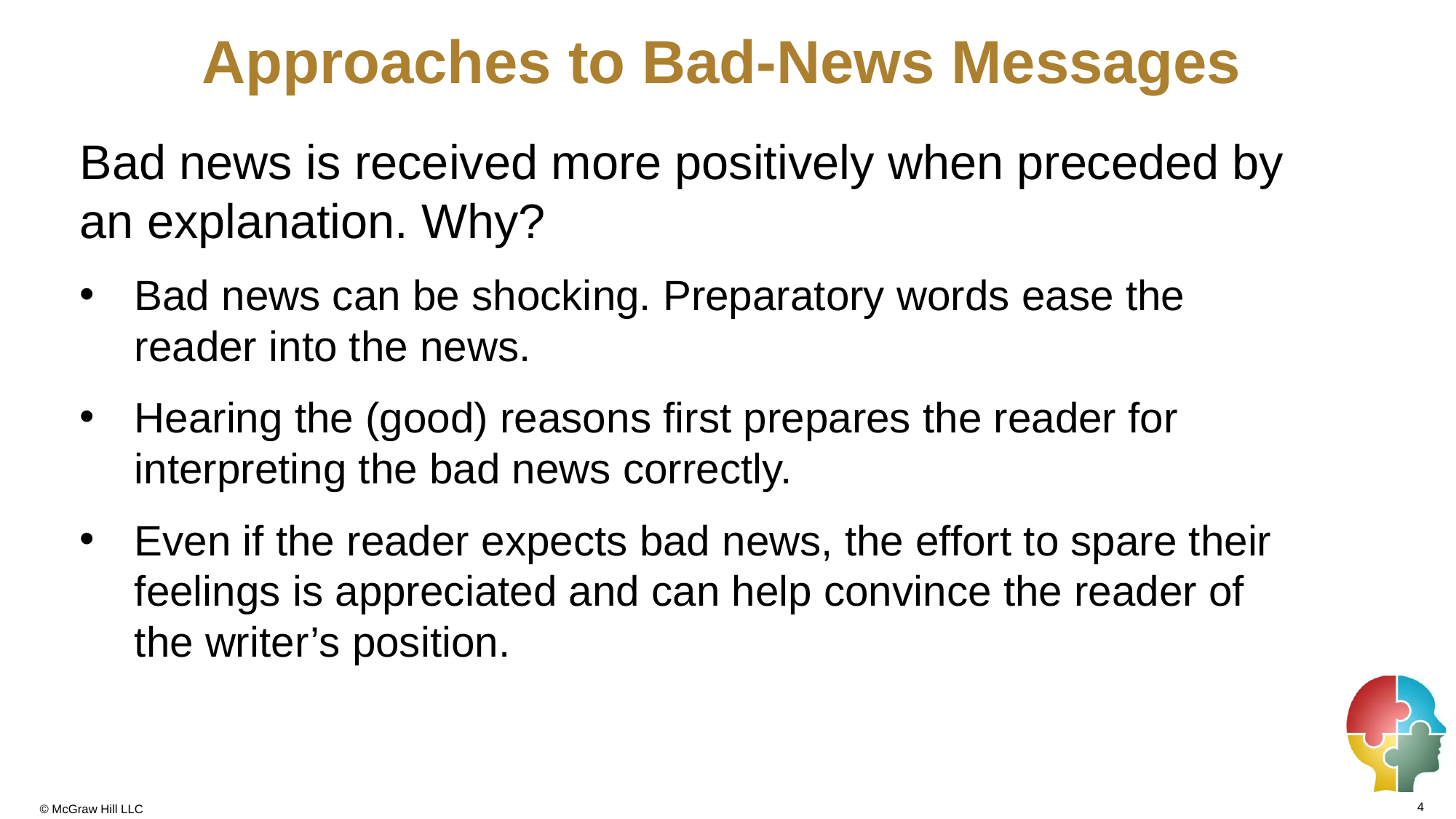

# Approaches to Bad-News Messages
Bad news is received more positively when preceded by an explanation. Why?
Bad news can be shocking. Preparatory words ease the reader into the news.
Hearing the (good) reasons first prepares the reader for interpreting the bad news correctly.
Even if the reader expects bad news, the effort to spare their feelings is appreciated and can help convince the reader of the writer’s position.
4